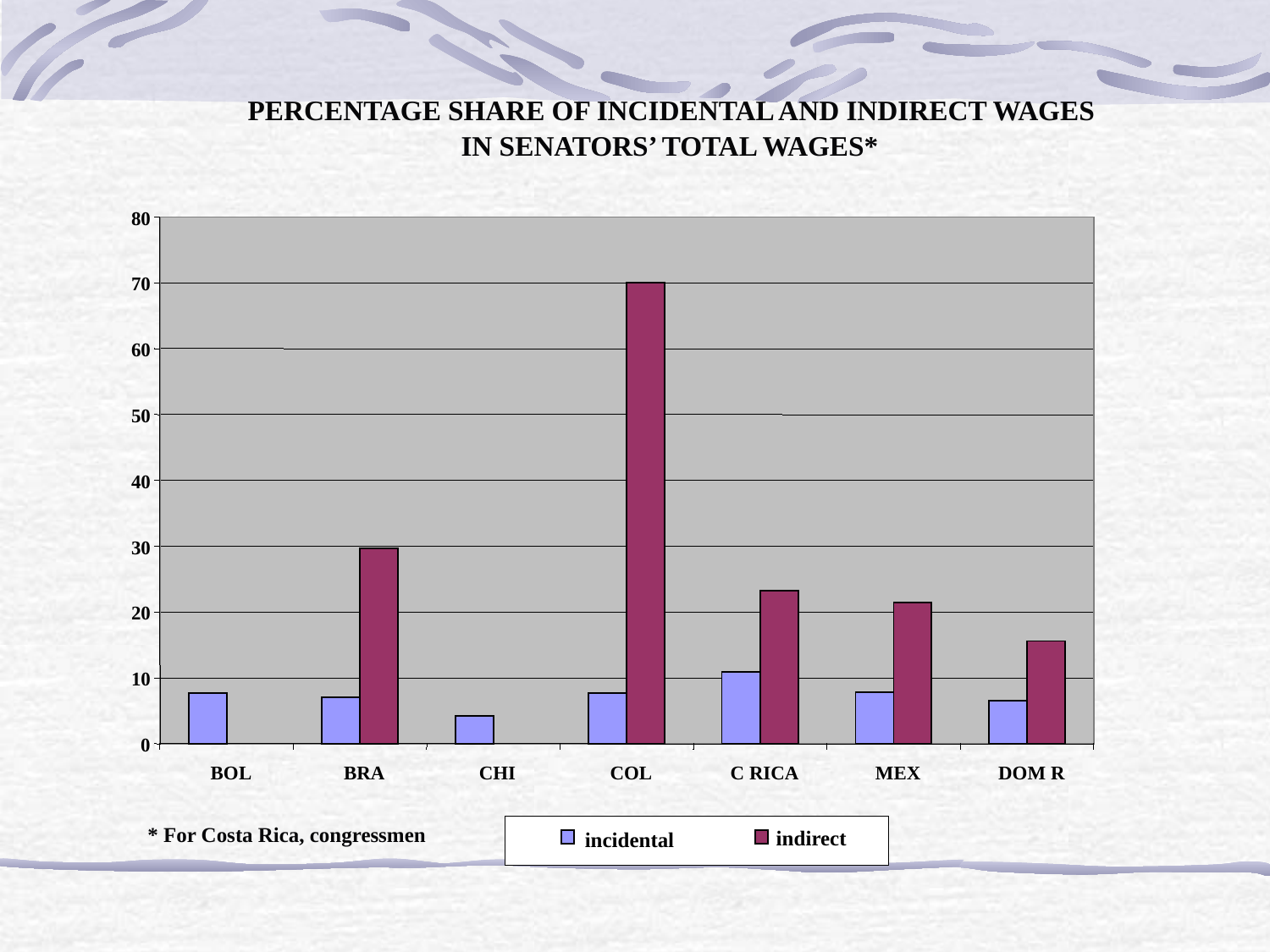

PERCENTAGE SHARE OF INCIDENTAL AND INDIRECT WAGES

IN SENATORS’ TOTAL WAGES*
80

70

60

50

40

30

20

10

0

BOL
BRA
CHI
COL
C RICA
MEX
DOM R

* For Costa Rica, congressmen
indirect
incidental